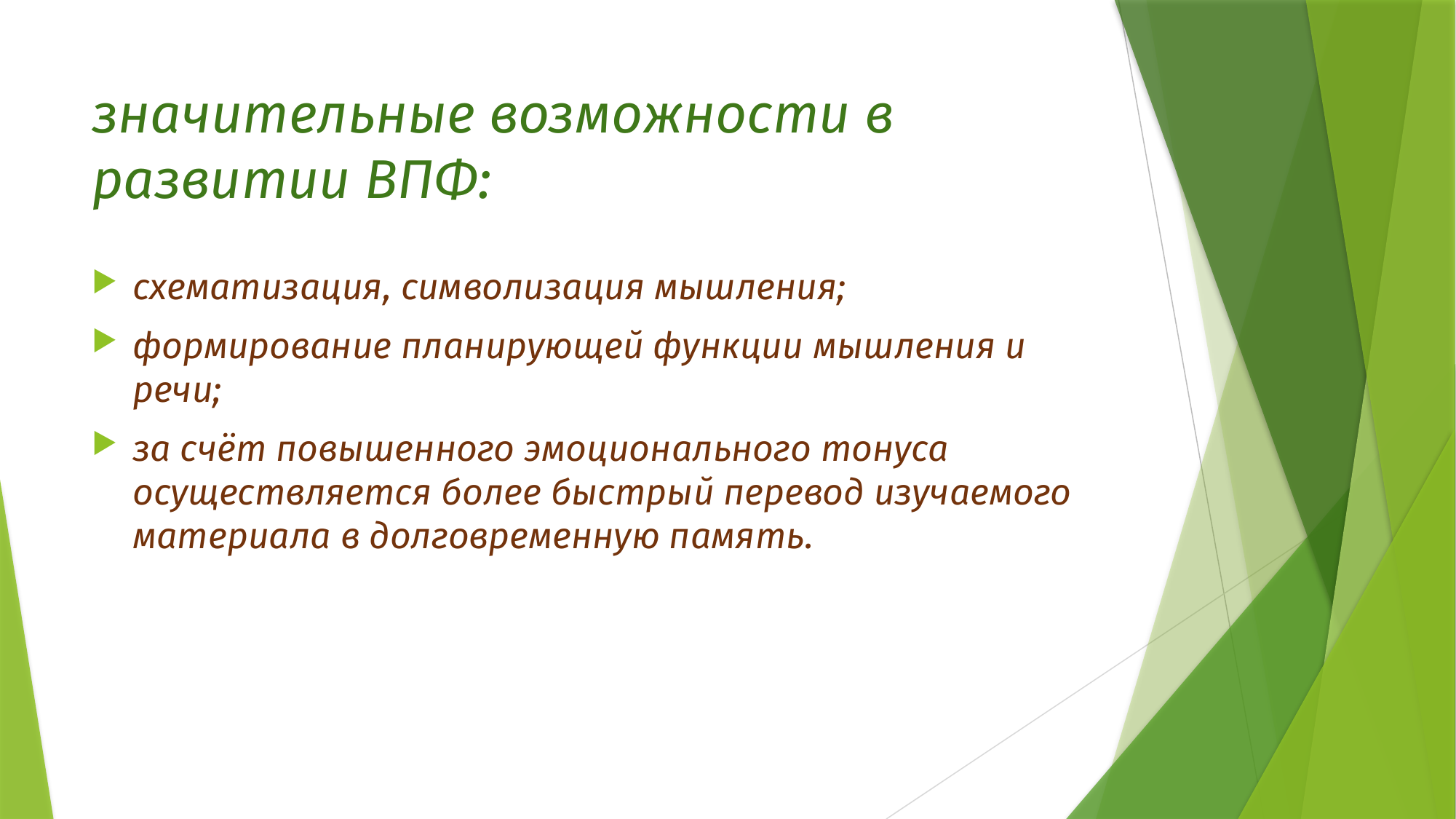

# значительные возможности в развитии ВПФ:
схематизация, символизация мышления;
формирование планирующей функции мышления и речи;
за счёт повышенного эмоционального тонуса осуществляется более быстрый перевод изучаемого  материала в долговременную память.